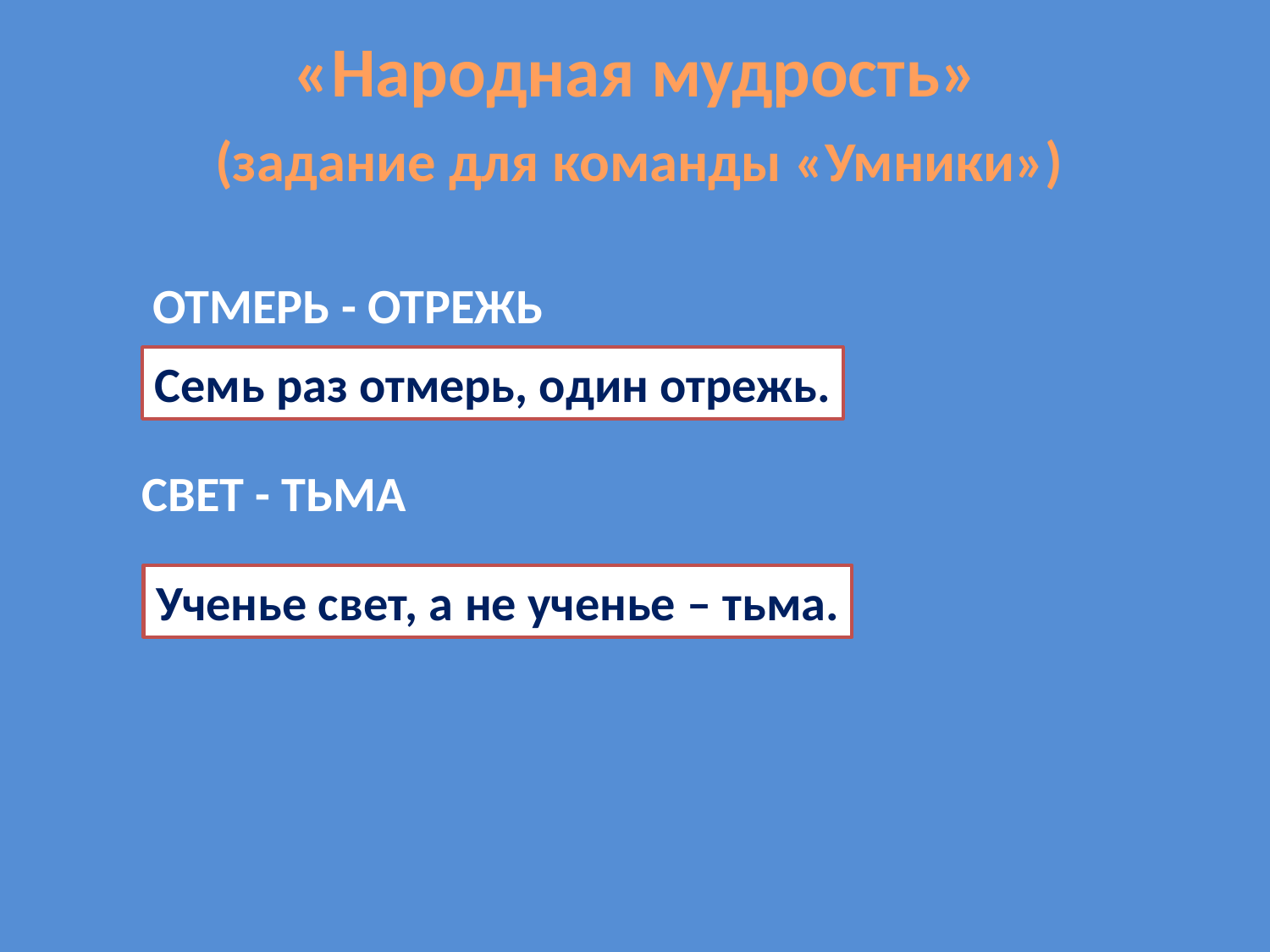

«Народная мудрость»
(задание для команды «Умники»)
ОТМЕРЬ - ОТРЕЖЬ
Семь раз отмерь, один отрежь.
СВЕТ - ТЬМА
Ученье свет, а не ученье – тьма.